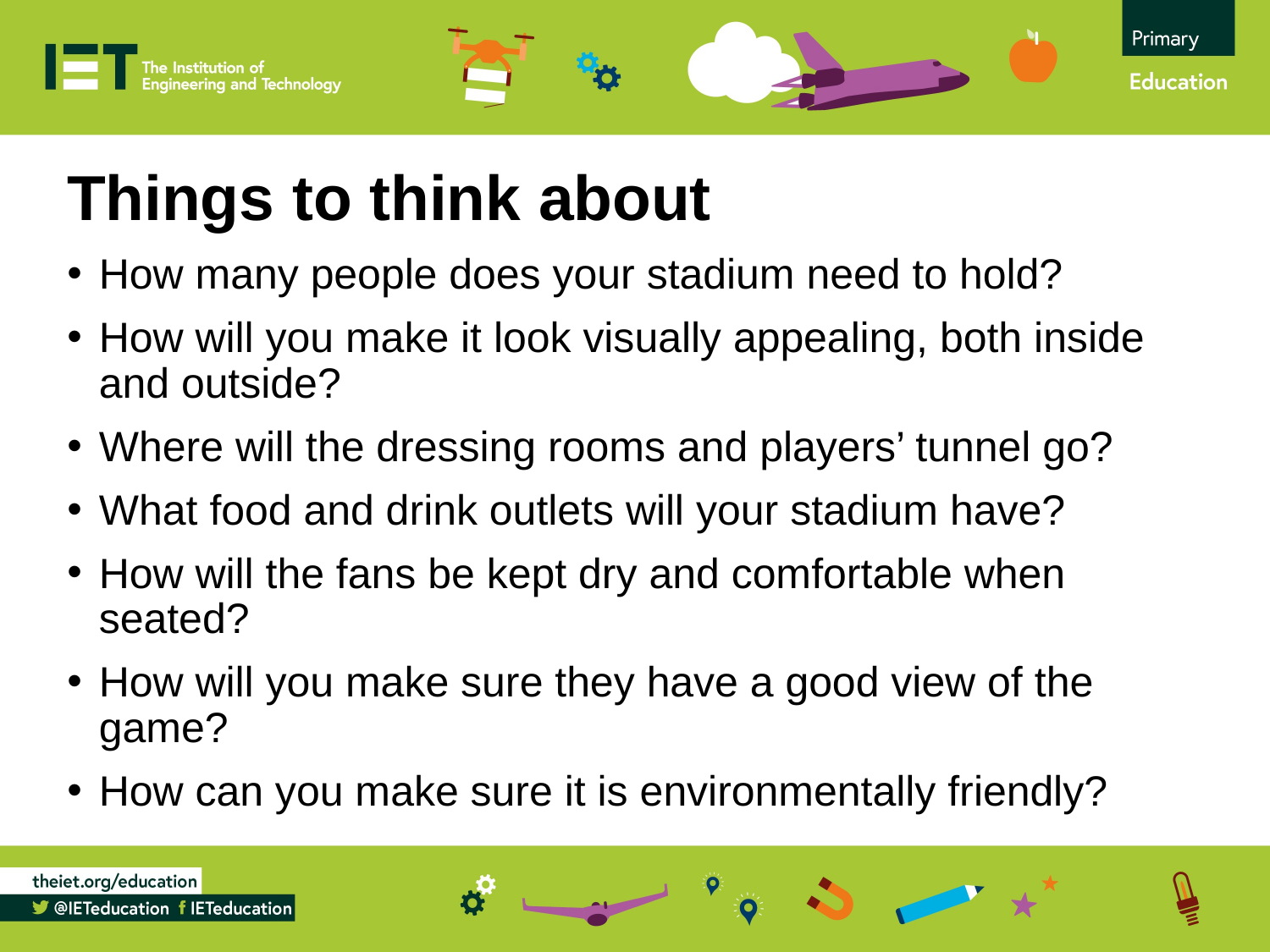

Things to think about
How many people does your stadium need to hold?
How will you make it look visually appealing, both inside and outside?
Where will the dressing rooms and players’ tunnel go?
What food and drink outlets will your stadium have?
How will the fans be kept dry and comfortable when seated?
How will you make sure they have a good view of the game?
How can you make sure it is environmentally friendly?